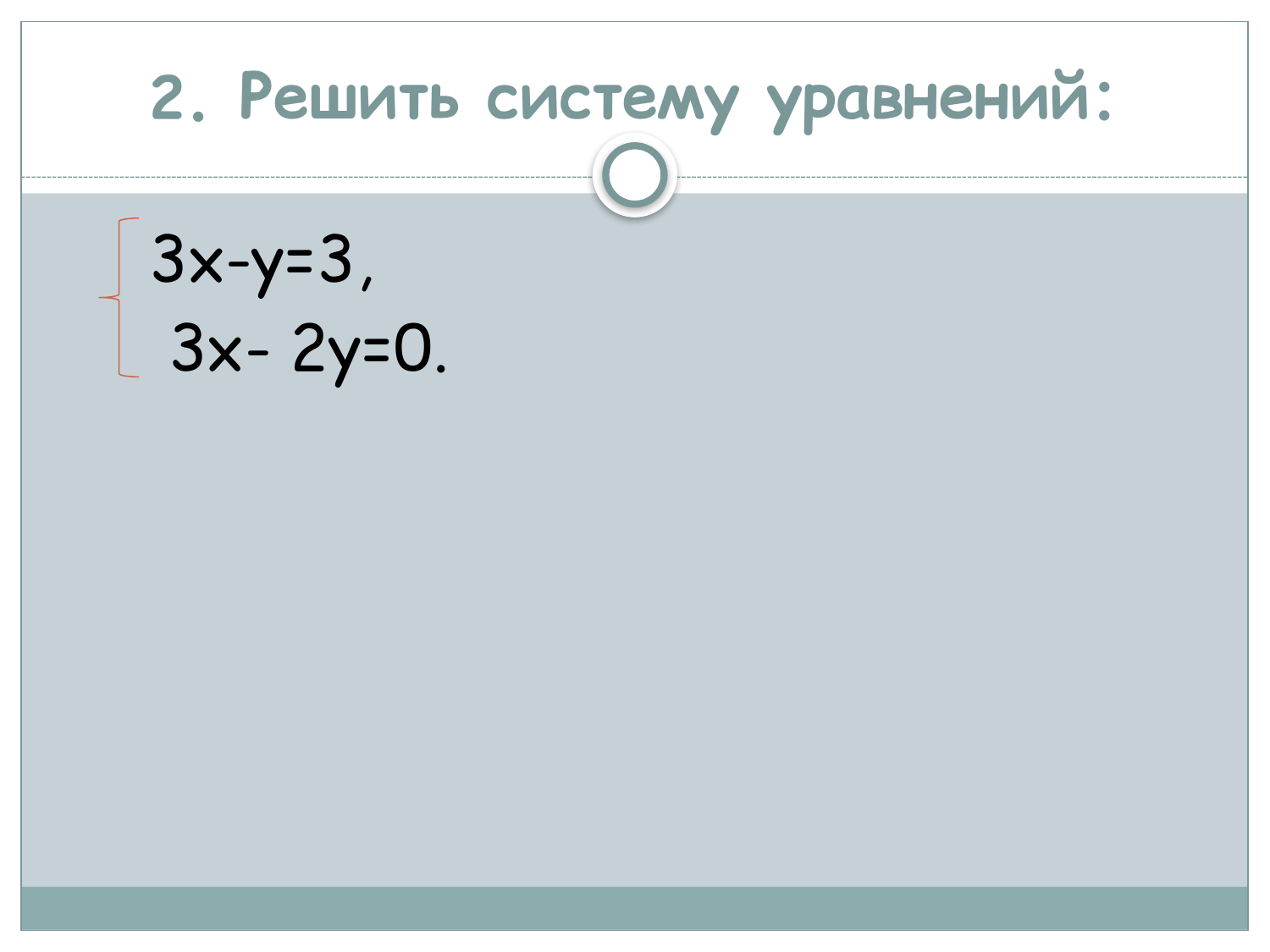

# 2. Решить систему уравнений:
     3х-у=3,
      3х- 2у=0.